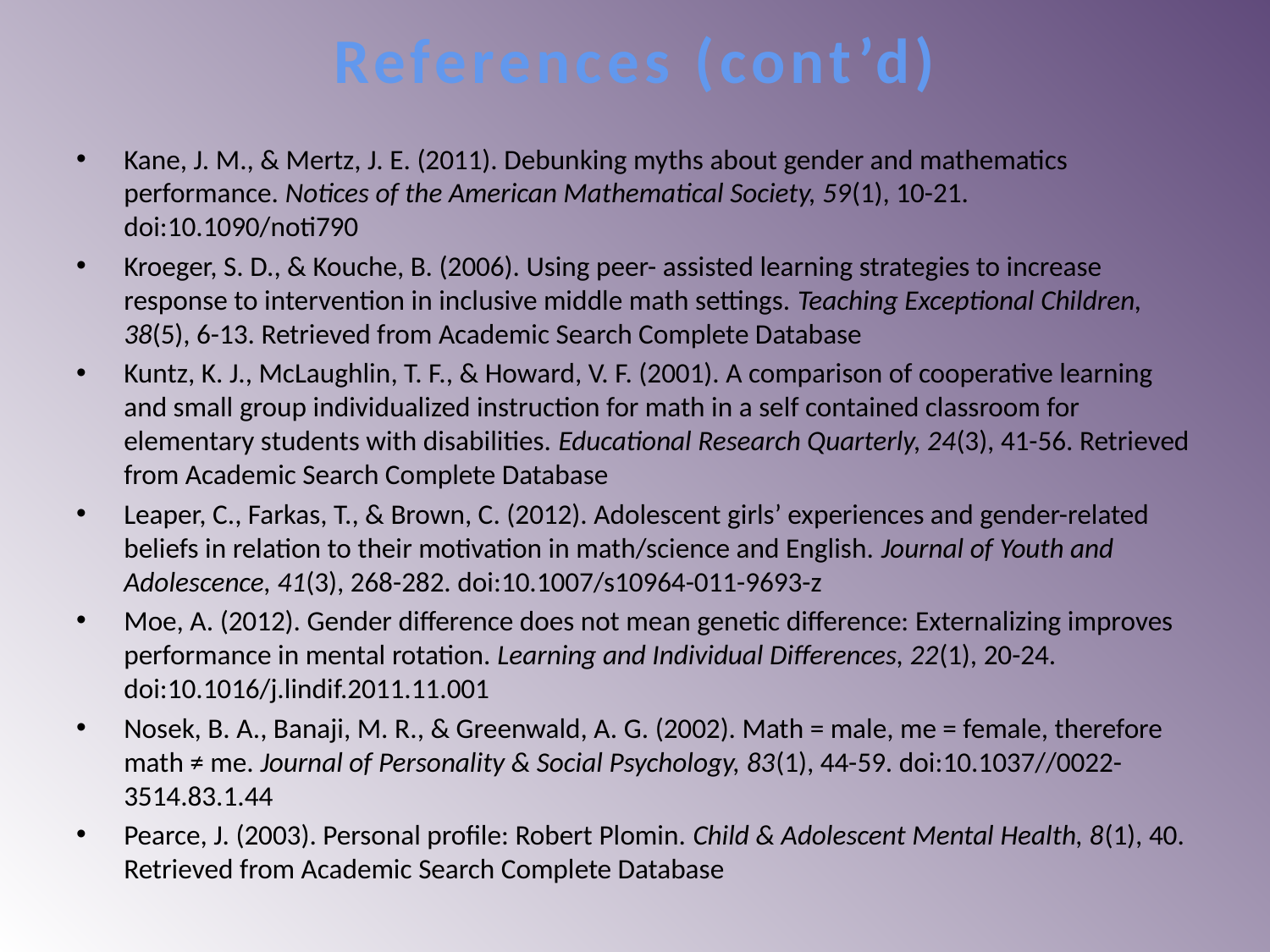

# References (cont’d)
Kane, J. M., & Mertz, J. E. (2011). Debunking myths about gender and mathematics performance. Notices of the American Mathematical Society, 59(1), 10-21. doi:10.1090/noti790
Kroeger, S. D., & Kouche, B. (2006). Using peer- assisted learning strategies to increase response to intervention in inclusive middle math settings. Teaching Exceptional Children, 38(5), 6-13. Retrieved from Academic Search Complete Database
Kuntz, K. J., McLaughlin, T. F., & Howard, V. F. (2001). A comparison of cooperative learning and small group individualized instruction for math in a self contained classroom for elementary students with disabilities. Educational Research Quarterly, 24(3), 41-56. Retrieved from Academic Search Complete Database
Leaper, C., Farkas, T., & Brown, C. (2012). Adolescent girls’ experiences and gender-related beliefs in relation to their motivation in math/science and English. Journal of Youth and Adolescence, 41(3), 268-282. doi:10.1007/s10964-011-9693-z
Moe, A. (2012). Gender difference does not mean genetic difference: Externalizing improves performance in mental rotation. Learning and Individual Differences, 22(1), 20-24. doi:10.1016/j.lindif.2011.11.001
Nosek, B. A., Banaji, M. R., & Greenwald, A. G. (2002). Math = male, me = female, therefore math ≠ me. Journal of Personality & Social Psychology, 83(1), 44-59. doi:10.1037//0022-3514.83.1.44
Pearce, J. (2003). Personal profile: Robert Plomin. Child & Adolescent Mental Health, 8(1), 40. Retrieved from Academic Search Complete Database